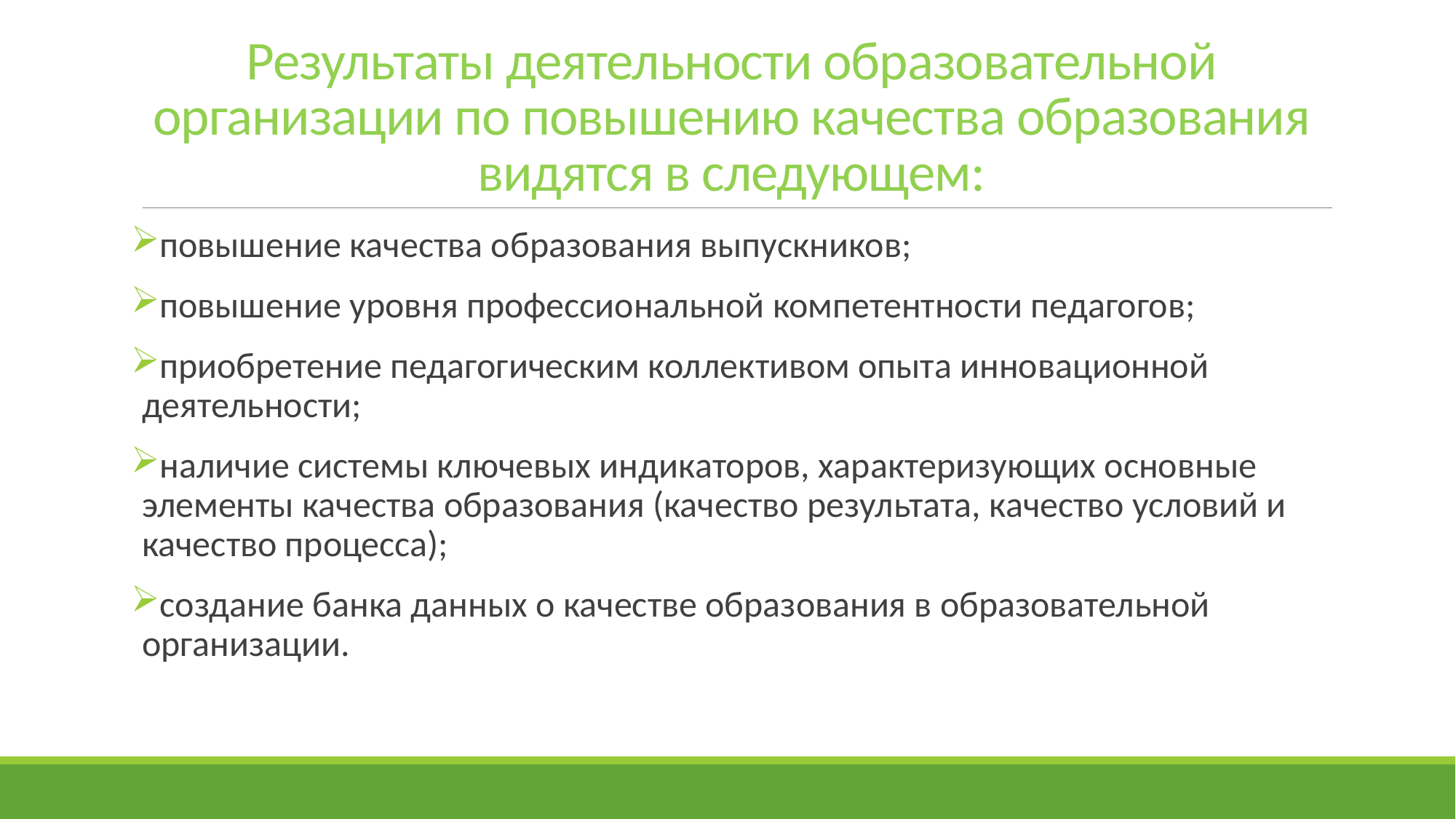

# Результаты деятельности образовательной организации по повышению качества образования видятся в следующем:
повышение качества образования выпускников;
повышение уровня профессиональной компетентности педагогов;
приобретение педагогическим коллективом опыта инновационной деятельности;
наличие системы ключевых индикаторов, характеризующих основные элементы качества образования (качество результата, качество условий и качество процесса);
создание банка данных о качестве образования в образовательной организации.